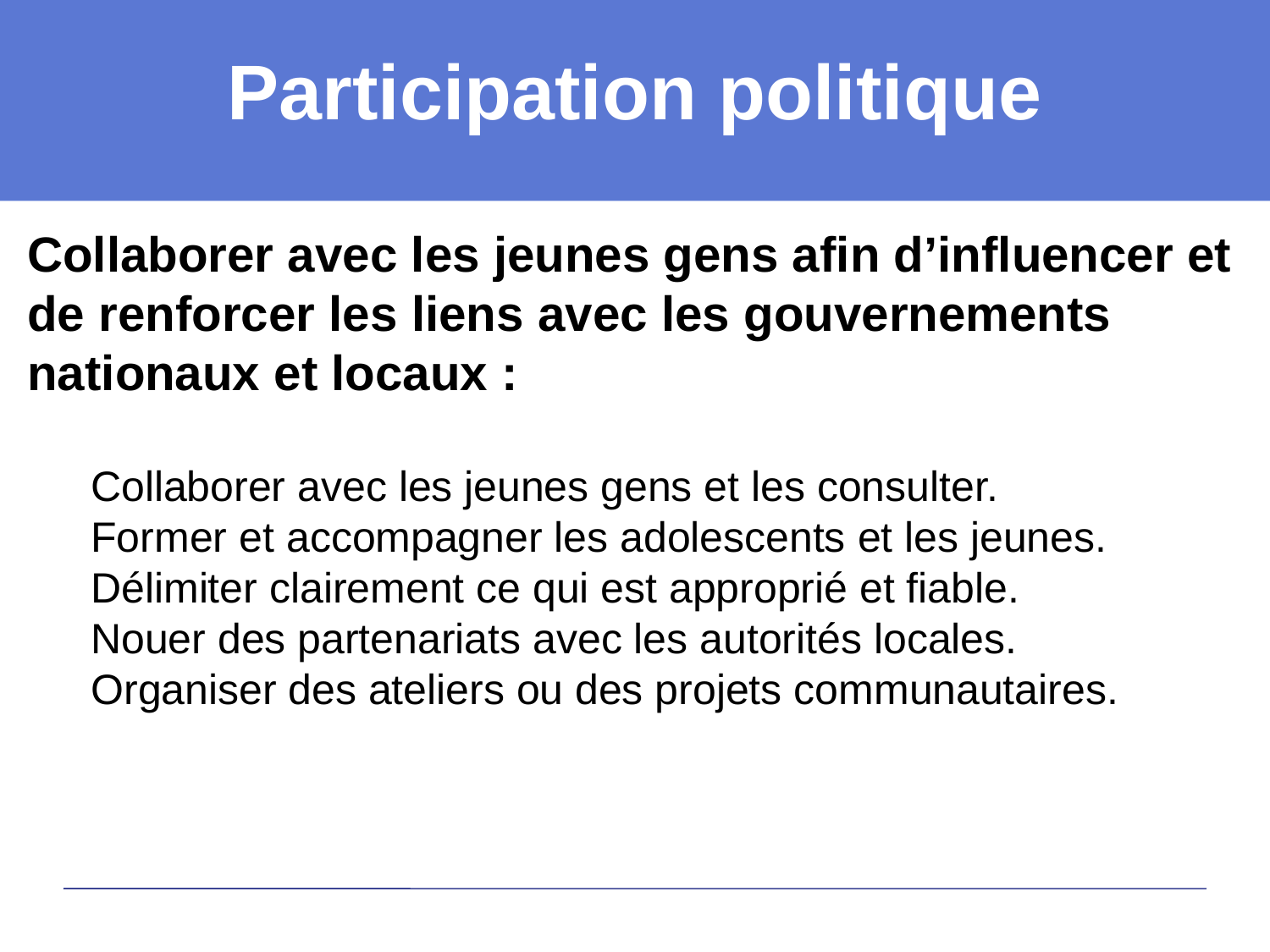

Participation politique
Collaborer avec les jeunes gens afin d’influencer et de renforcer les liens avec les gouvernements nationaux et locaux :

Collaborer avec les jeunes gens et les consulter.
Former et accompagner les adolescents et les jeunes.
Délimiter clairement ce qui est approprié et fiable.
Nouer des partenariats avec les autorités locales.
Organiser des ateliers ou des projets communautaires.